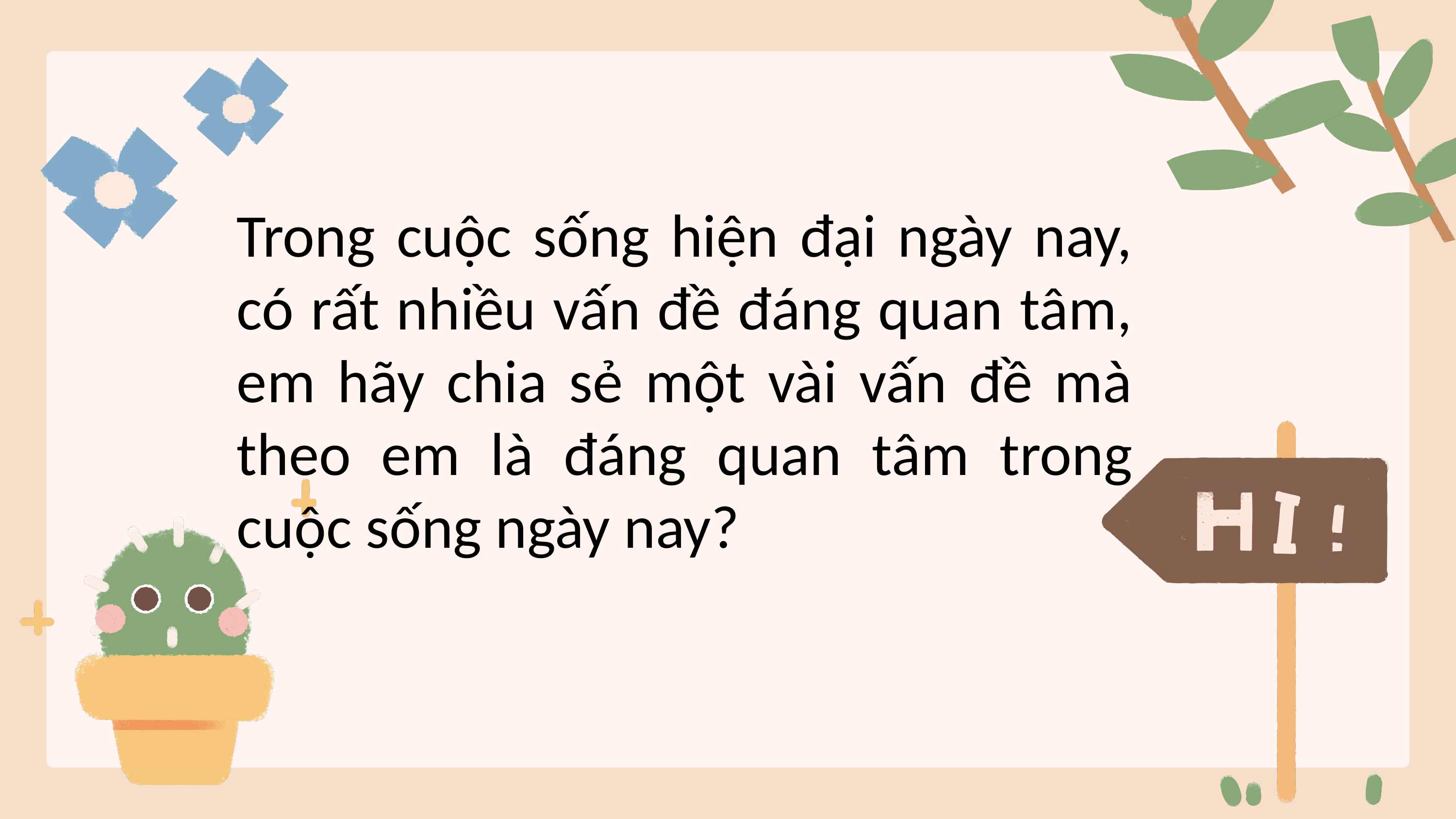

Trong cuộc sống hiện đại ngày nay, có rất nhiều vấn đề đáng quan tâm, em hãy chia sẻ một vài vấn đề mà theo em là đáng quan tâm trong cuộc sống ngày nay?